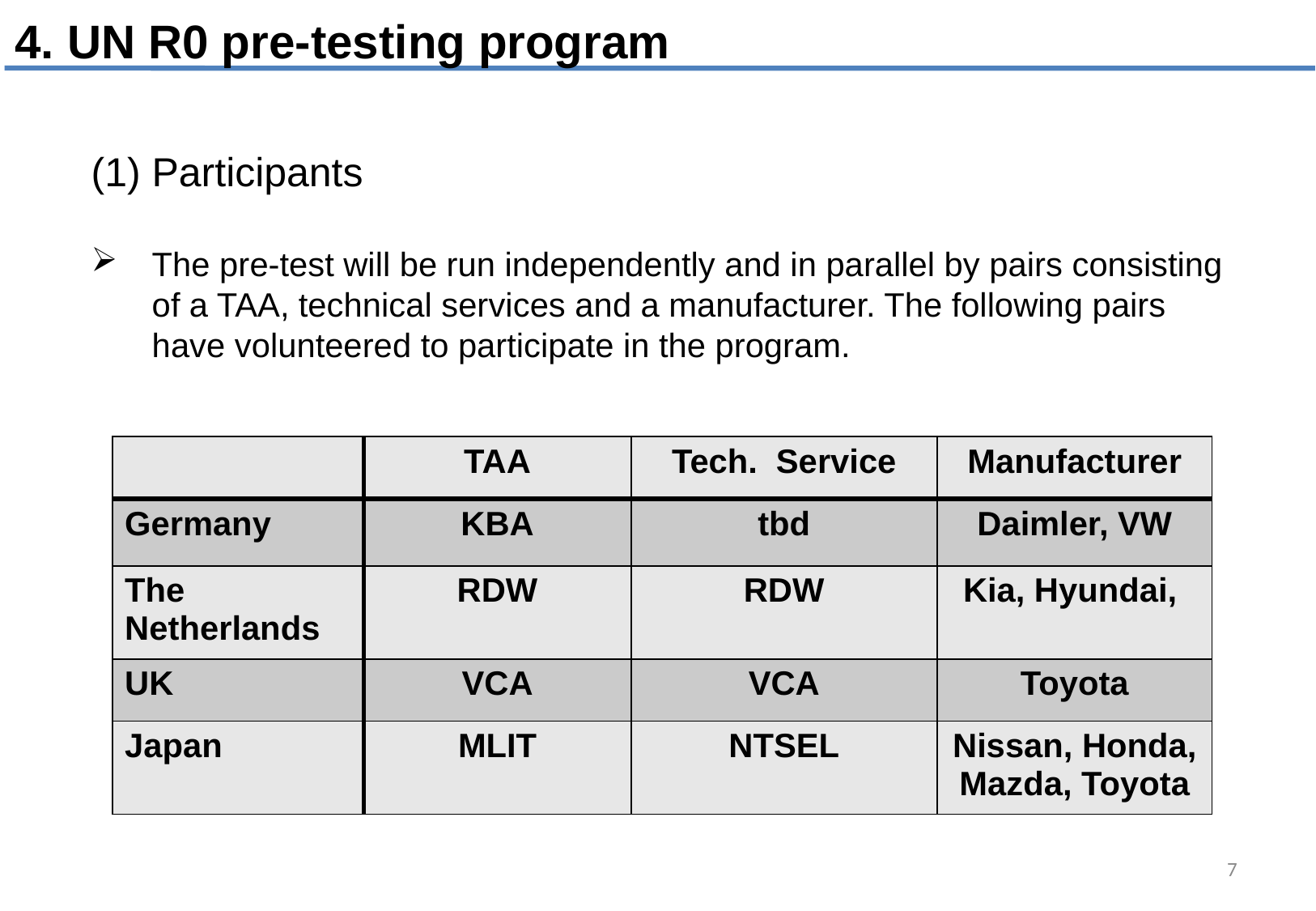

4. UN R0 pre-testing program

Participants

The pre-test will be run independently and in parallel by pairs consisting of a TAA, technical services and a manufacturer. The following pairs have volunteered to participate in the program.
|  | TAA | Tech. Service | Manufacturer |
| --- | --- | --- | --- |
| Germany | KBA | tbd | Daimler, VW |
| The Netherlands | RDW | RDW | Kia, Hyundai, |
| UK | VCA | VCA | Toyota |
| Japan | MLIT | NTSEL | Nissan, Honda, Mazda, Toyota |
7